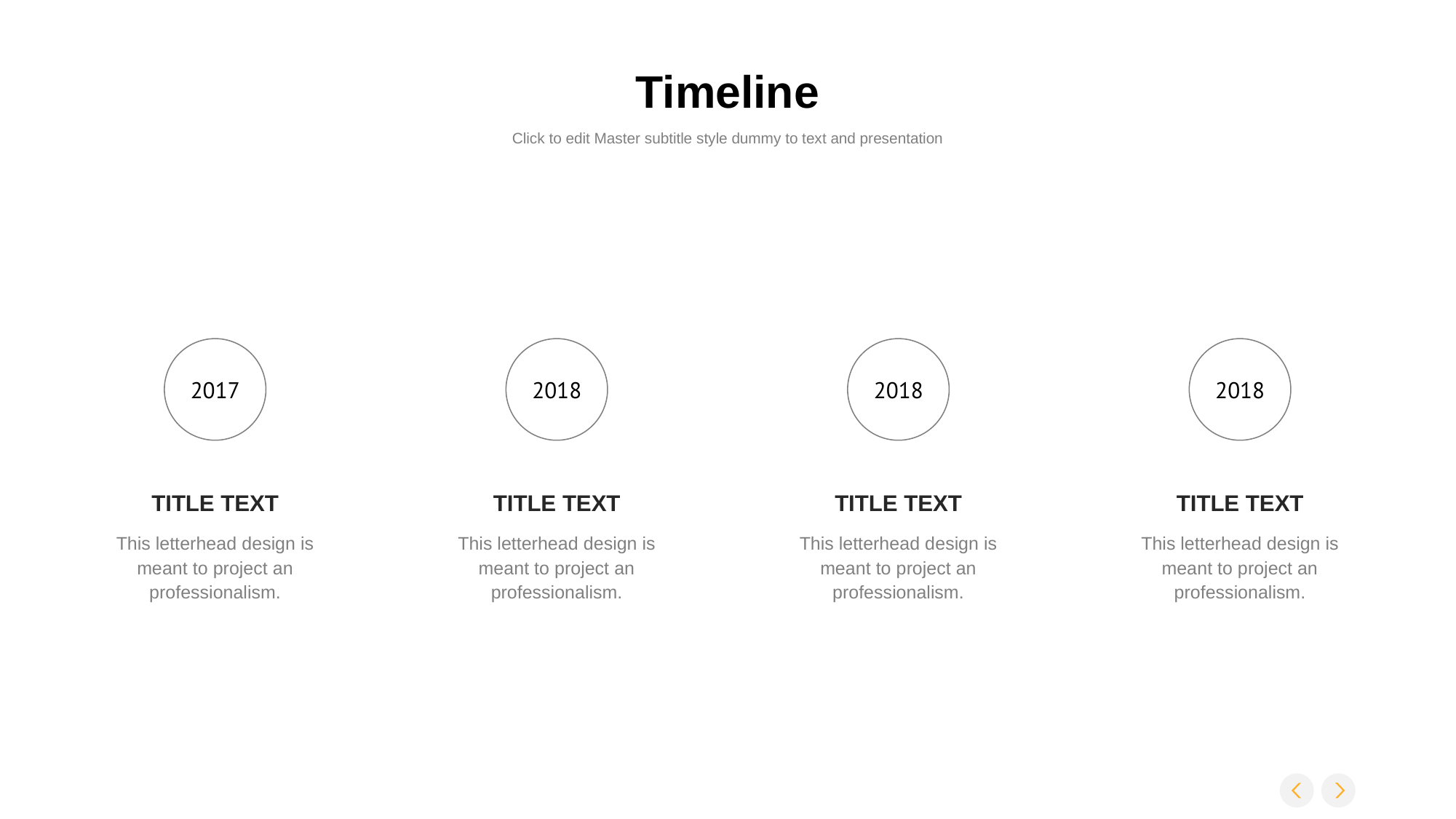

# Timeline
Click to edit Master subtitle style dummy to text and presentation

2017
TITLE TEXT
This letterhead design is meant to project an professionalism.

2018
TITLE TEXT
This letterhead design is meant to project an professionalism.

2018
TITLE TEXT
This letterhead design is meant to project an professionalism.

2018
TITLE TEXT
This letterhead design is meant to project an professionalism.